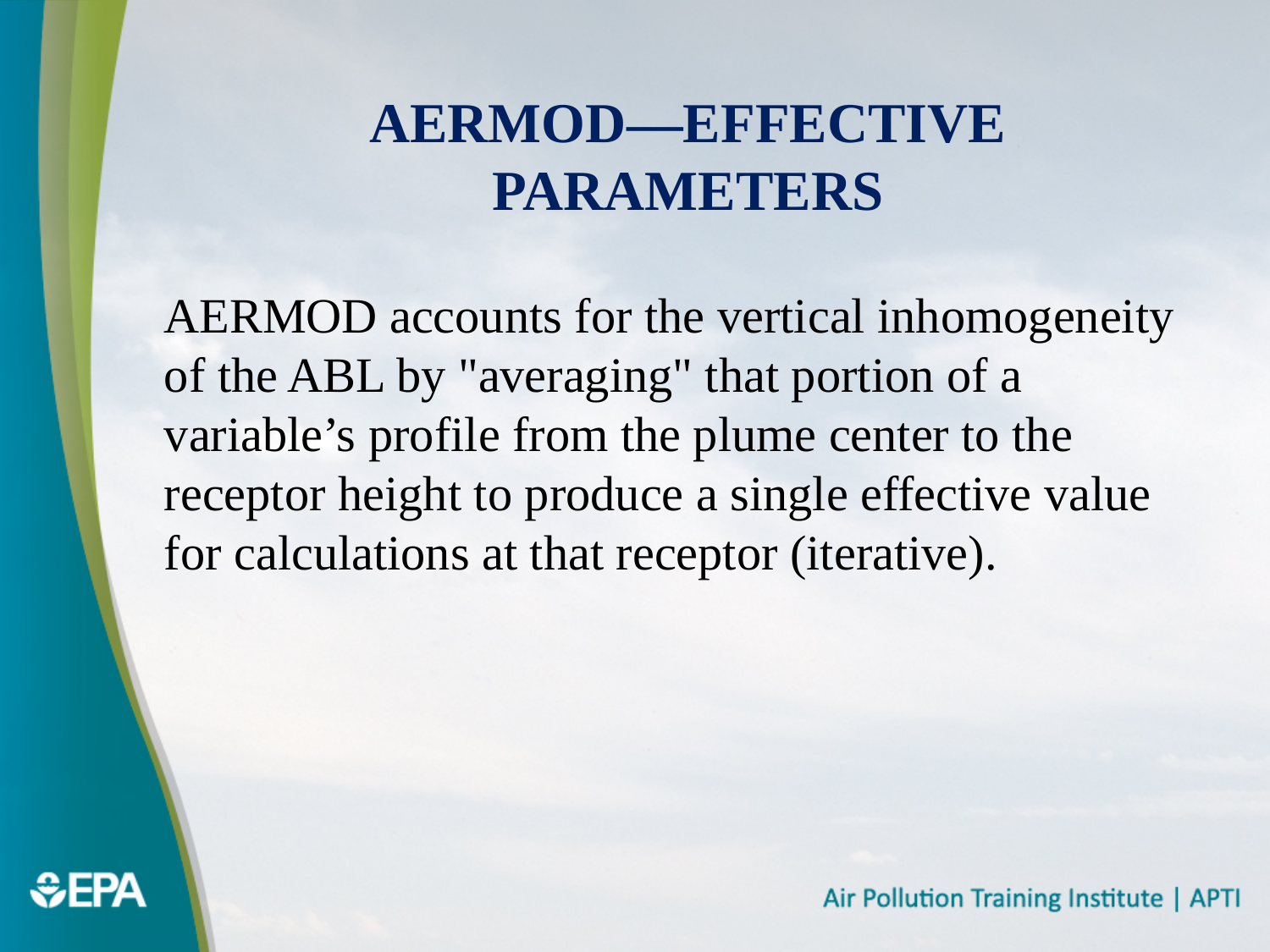

# AERMOD—Effective Parameters
AERMOD accounts for the vertical inhomogeneity of the ABL by "averaging" that portion of a variable’s profile from the plume center to the receptor height to produce a single effective value for calculations at that receptor (iterative).